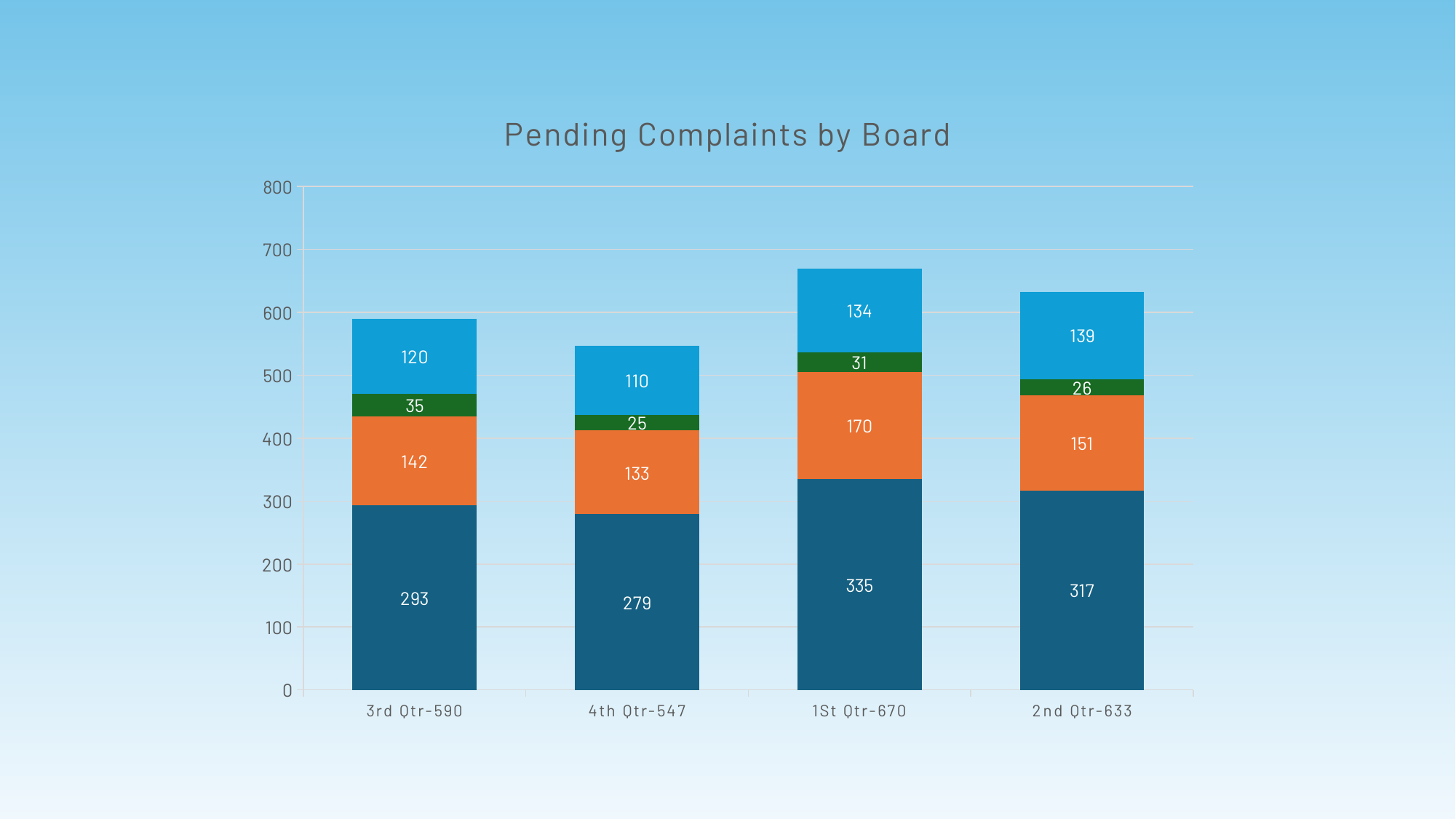

### Chart: Pending Complaints by Board

| Category | LPC | SW | MFT | PSY |
|---|---|---|---|---|
| 3rd Qtr-590 | 293.0 | 142.0 | 35.0 | 120.0 |
| 4th Qtr-547 | 279.0 | 133.0 | 25.0 | 110.0 |
| 1St Qtr-670 | 335.0 | 170.0 | 31.0 | 134.0 |
| 2nd Qtr-633 | 317.0 | 151.0 | 26.0 | 139.0 |